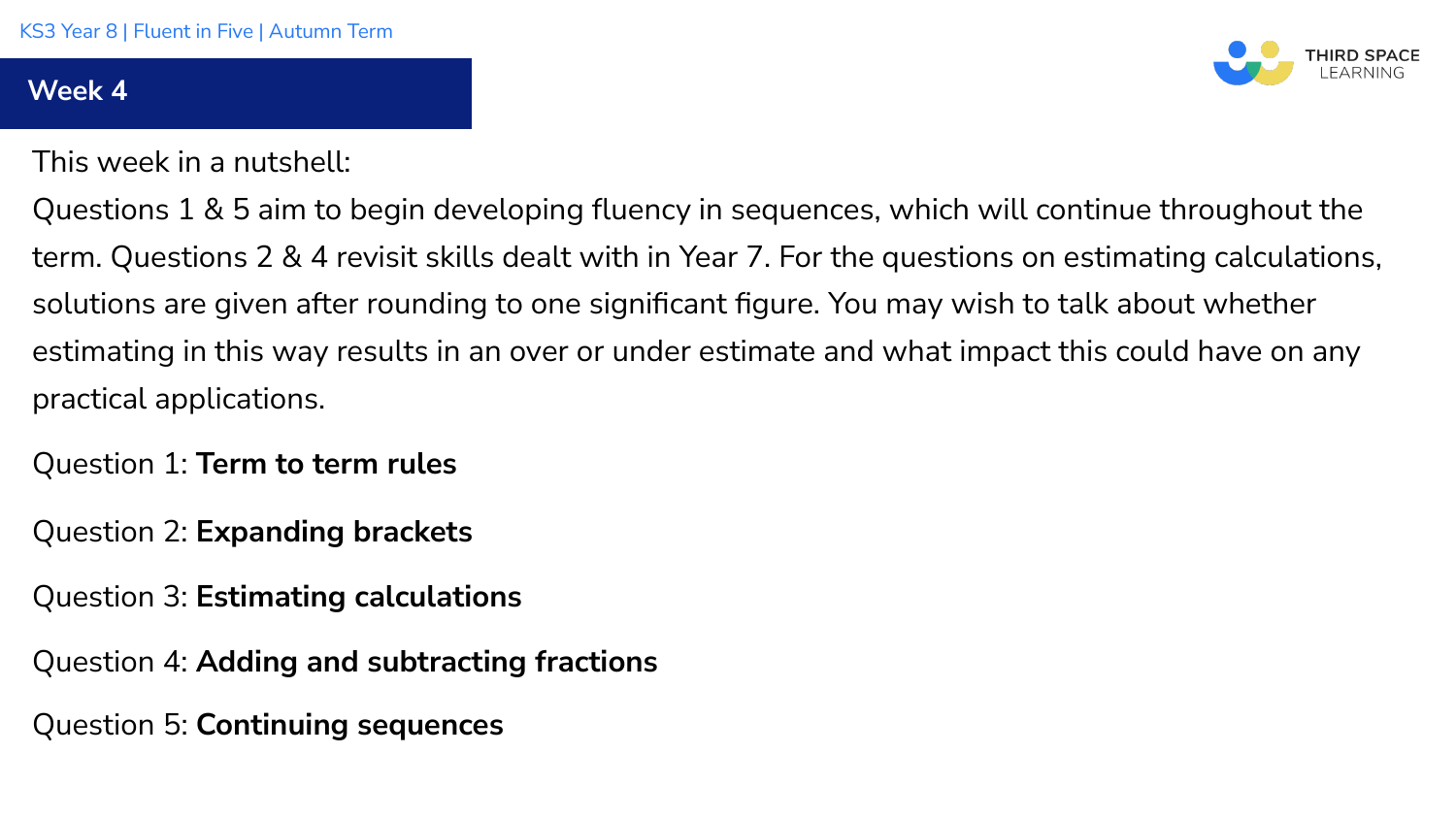

Week 4
| This week in a nutshell: Questions 1 & 5 aim to begin developing fluency in sequences, which will continue throughout the term. Questions 2 & 4 revisit skills dealt with in Year 7. For the questions on estimating calculations, solutions are given after rounding to one significant figure. You may wish to talk about whether estimating in this way results in an over or under estimate and what impact this could have on any practical applications. |
| --- |
| Question 1: Term to term rules |
| Question 2: Expanding brackets |
| Question 3: Estimating calculations |
| Question 4: Adding and subtracting fractions |
| Question 5: Continuing sequences |